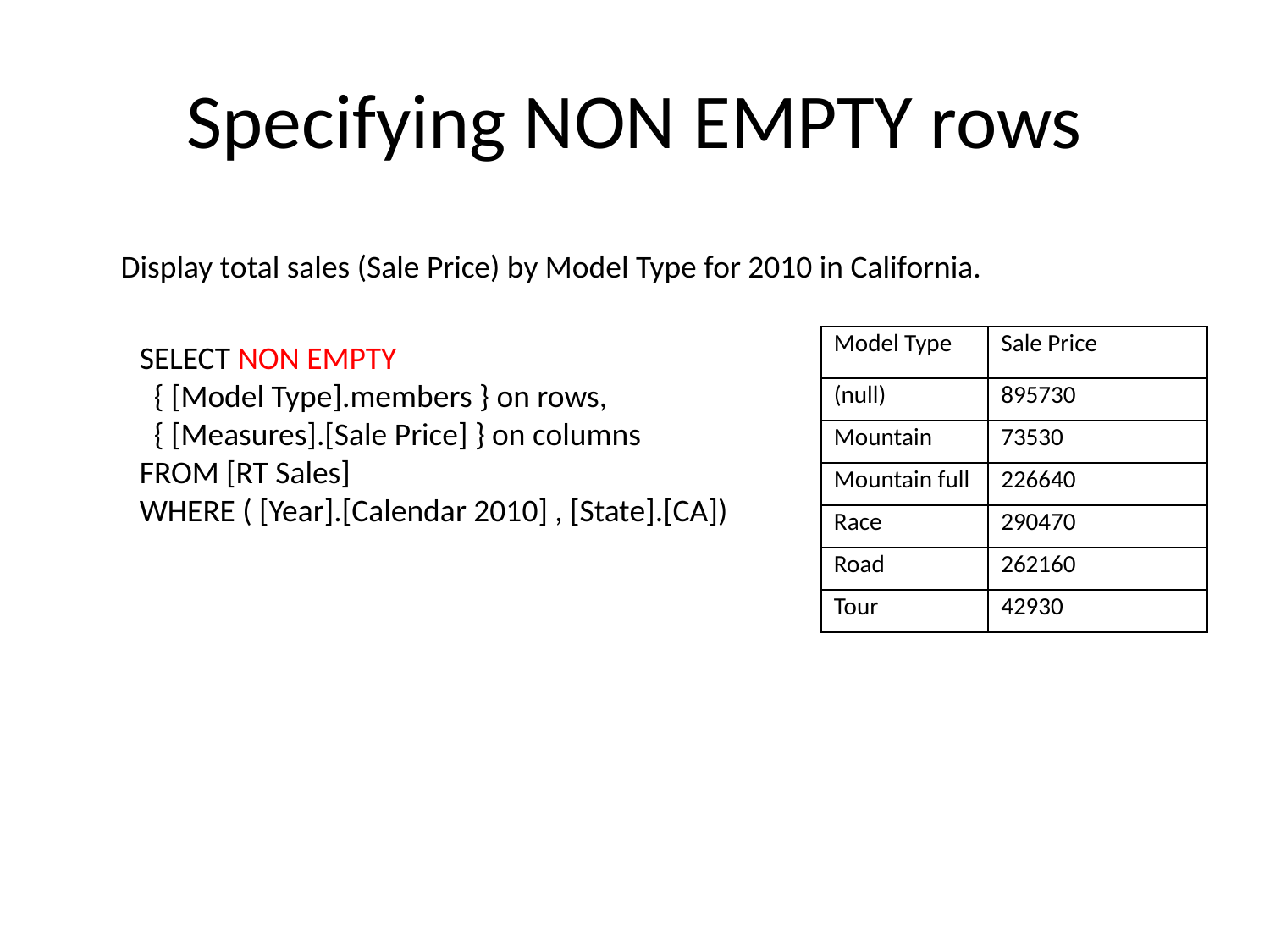

# Specifying NON EMPTY rows
Display total sales (Sale Price) by Model Type for 2010 in California.
| Model Type | Sale Price |
| --- | --- |
| (null) | 895730 |
| Mountain | 73530 |
| Mountain full | 226640 |
| Race | 290470 |
| Road | 262160 |
| Tour | 42930 |
SELECT NON EMPTY
  { [Model Type].members } on rows,
  { [Measures].[Sale Price] } on columns
FROM [RT Sales]
WHERE ( [Year].[Calendar 2010] , [State].[CA])